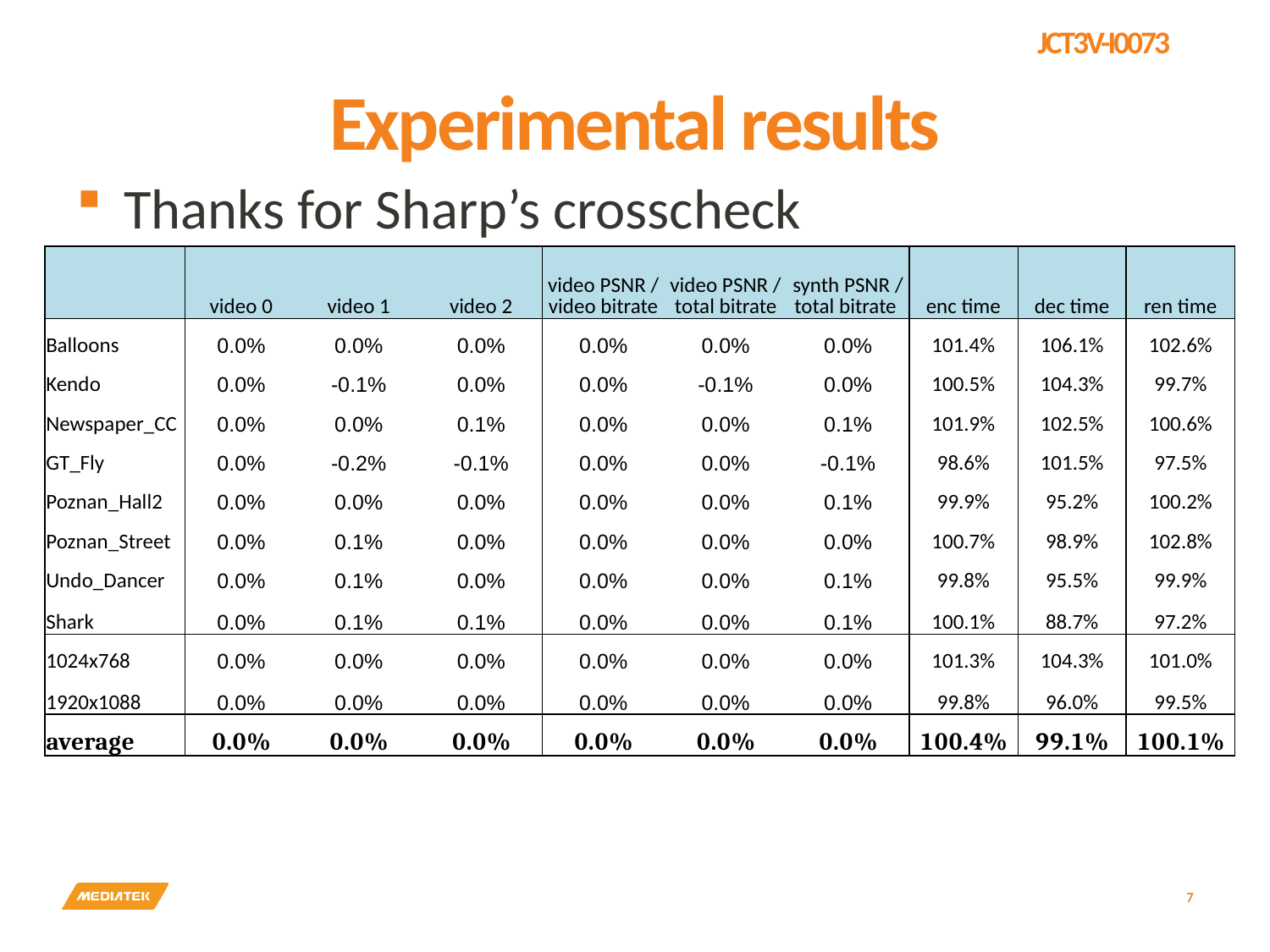

# Experimental results
Thanks for Sharp’s crosscheck

|  | video 0 | video 1 | video 2 | video PSNR / video bitrate | video PSNR / total bitrate | synth PSNR / total bitrate | enc time | dec time | ren time |
| --- | --- | --- | --- | --- | --- | --- | --- | --- | --- |
| Balloons | 0.0% | 0.0% | 0.0% | 0.0% | 0.0% | 0.0% | 101.4% | 106.1% | 102.6% |
| Kendo | 0.0% | -0.1% | 0.0% | 0.0% | -0.1% | 0.0% | 100.5% | 104.3% | 99.7% |
| Newspaper\_CC | 0.0% | 0.0% | 0.1% | 0.0% | 0.0% | 0.1% | 101.9% | 102.5% | 100.6% |
| GT\_Fly | 0.0% | -0.2% | -0.1% | 0.0% | 0.0% | -0.1% | 98.6% | 101.5% | 97.5% |
| Poznan\_Hall2 | 0.0% | 0.0% | 0.0% | 0.0% | 0.0% | 0.1% | 99.9% | 95.2% | 100.2% |
| Poznan\_Street | 0.0% | 0.1% | 0.0% | 0.0% | 0.0% | 0.0% | 100.7% | 98.9% | 102.8% |
| Undo\_Dancer | 0.0% | 0.1% | 0.0% | 0.0% | 0.0% | 0.1% | 99.8% | 95.5% | 99.9% |
| Shark | 0.0% | 0.1% | 0.1% | 0.0% | 0.0% | 0.1% | 100.1% | 88.7% | 97.2% |
| 1024x768 | 0.0% | 0.0% | 0.0% | 0.0% | 0.0% | 0.0% | 101.3% | 104.3% | 101.0% |
| 1920x1088 | 0.0% | 0.0% | 0.0% | 0.0% | 0.0% | 0.0% | 99.8% | 96.0% | 99.5% |
| average | 0.0% | 0.0% | 0.0% | 0.0% | 0.0% | 0.0% | 100.4% | 99.1% | 100.1% |
7